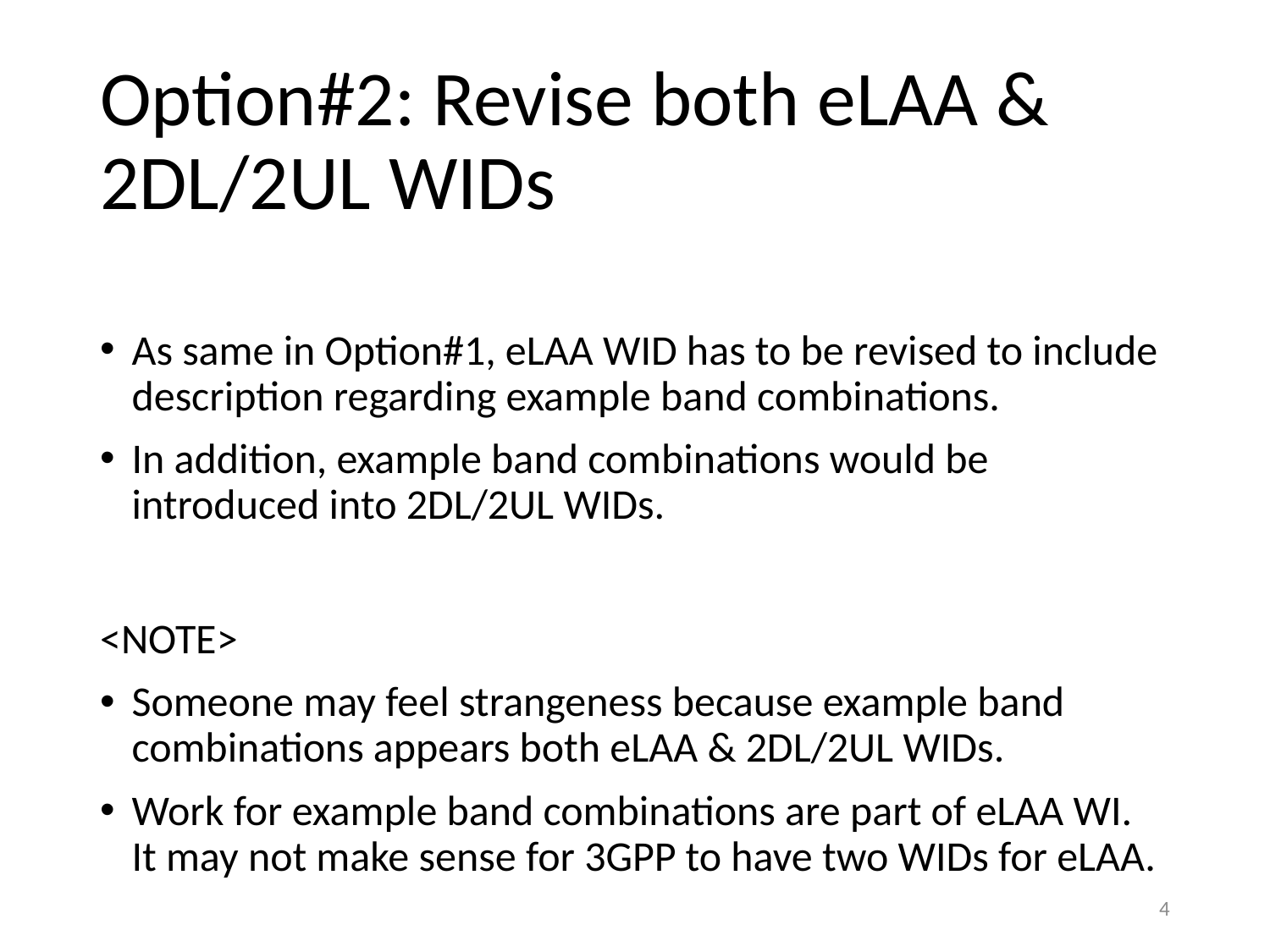

# Option#2: Revise both eLAA & 2DL/2UL WIDs

As same in Option#1, eLAA WID has to be revised to include description regarding example band combinations.
In addition, example band combinations would be introduced into 2DL/2UL WIDs.

<NOTE>
Someone may feel strangeness because example band combinations appears both eLAA & 2DL/2UL WIDs.
Work for example band combinations are part of eLAA WI.  It may not make sense for 3GPP to have two WIDs for eLAA.

4